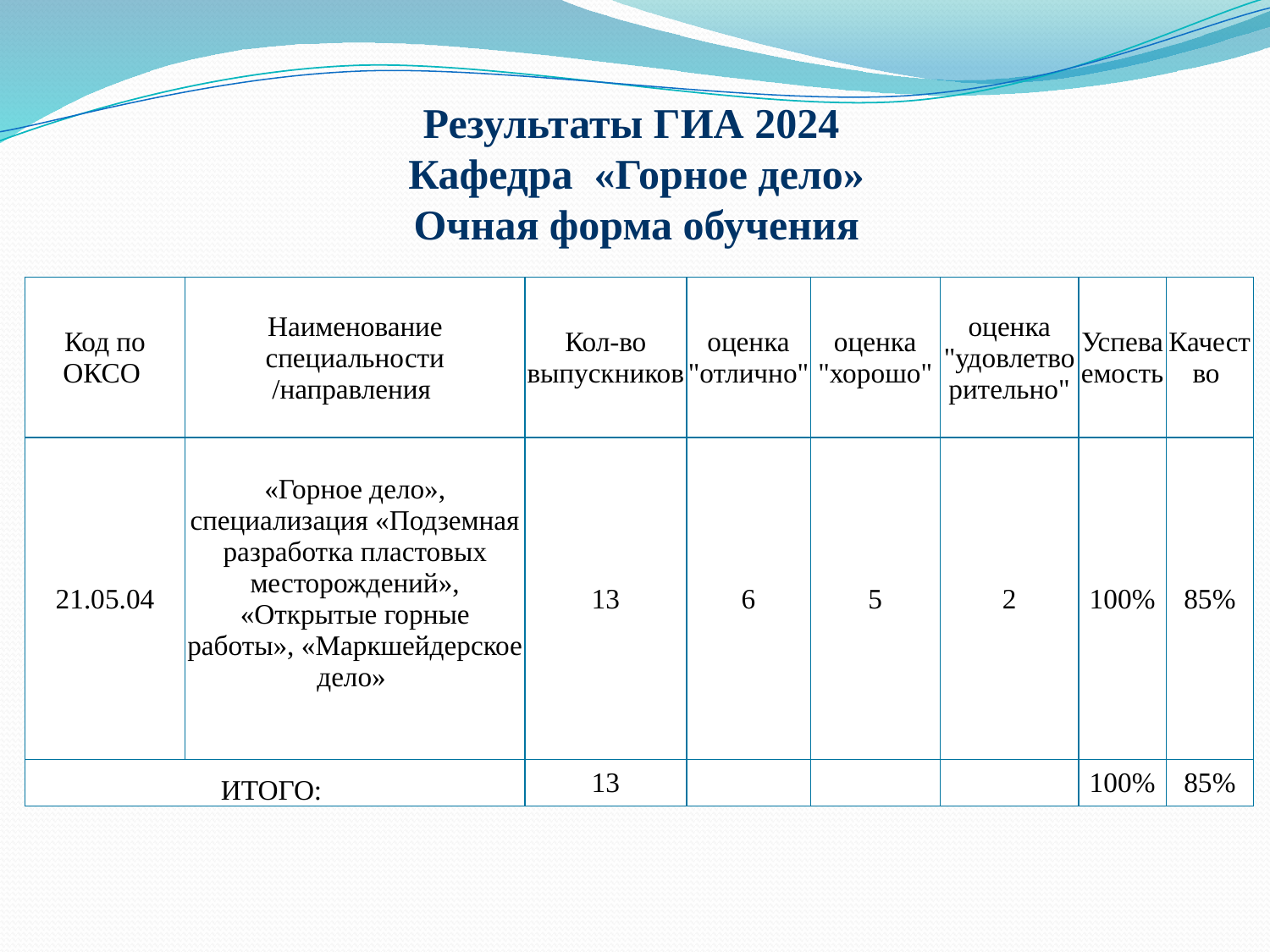

# Результаты ГИА 2024 Кафедра  «Горное дело» Очная форма обучения
| Код по ОКСО | Наименование специальности /направления | Кол-во выпускников | оценка "отлично" | оценка "хорошо" | оценка "удовлетворительно" | Успеваемость | Качество |
| --- | --- | --- | --- | --- | --- | --- | --- |
| 21.05.04 | «Горное дело», специализация «Подземная разработка пластовых месторождений», «Открытые горные работы», «Маркшейдерское дело» | 13 | 6 | 5 | 2 | 100% | 85% |
| ИТОГО: |  | 13 |  |  |  | 100% | 85% |